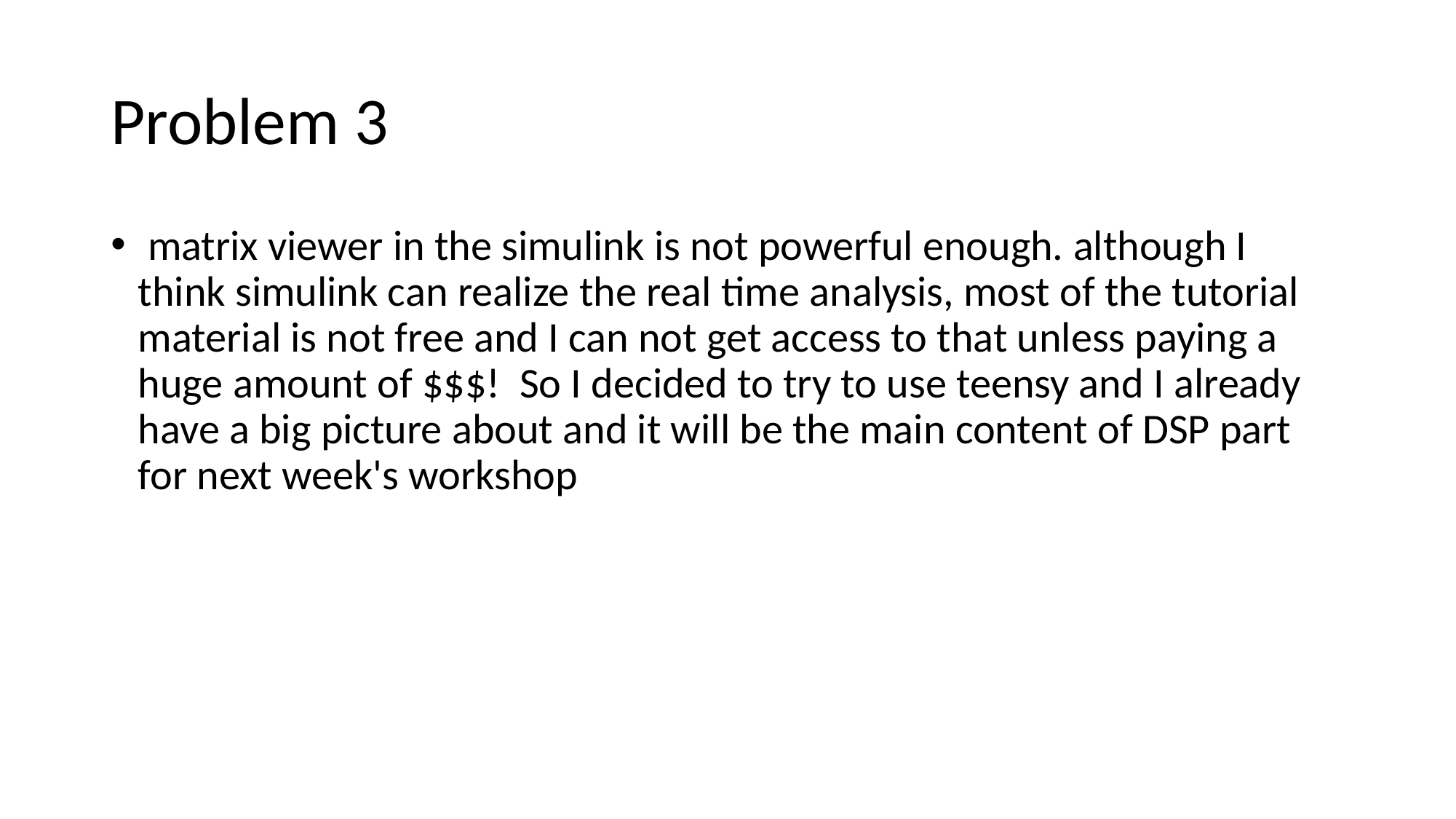

# Problem 3
 matrix viewer in the simulink is not powerful enough. although I think simulink can realize the real time analysis, most of the tutorial material is not free and I can not get access to that unless paying a huge amount of $$$!  So I decided to try to use teensy and I already have a big picture about and it will be the main content of DSP part for next week's workshop